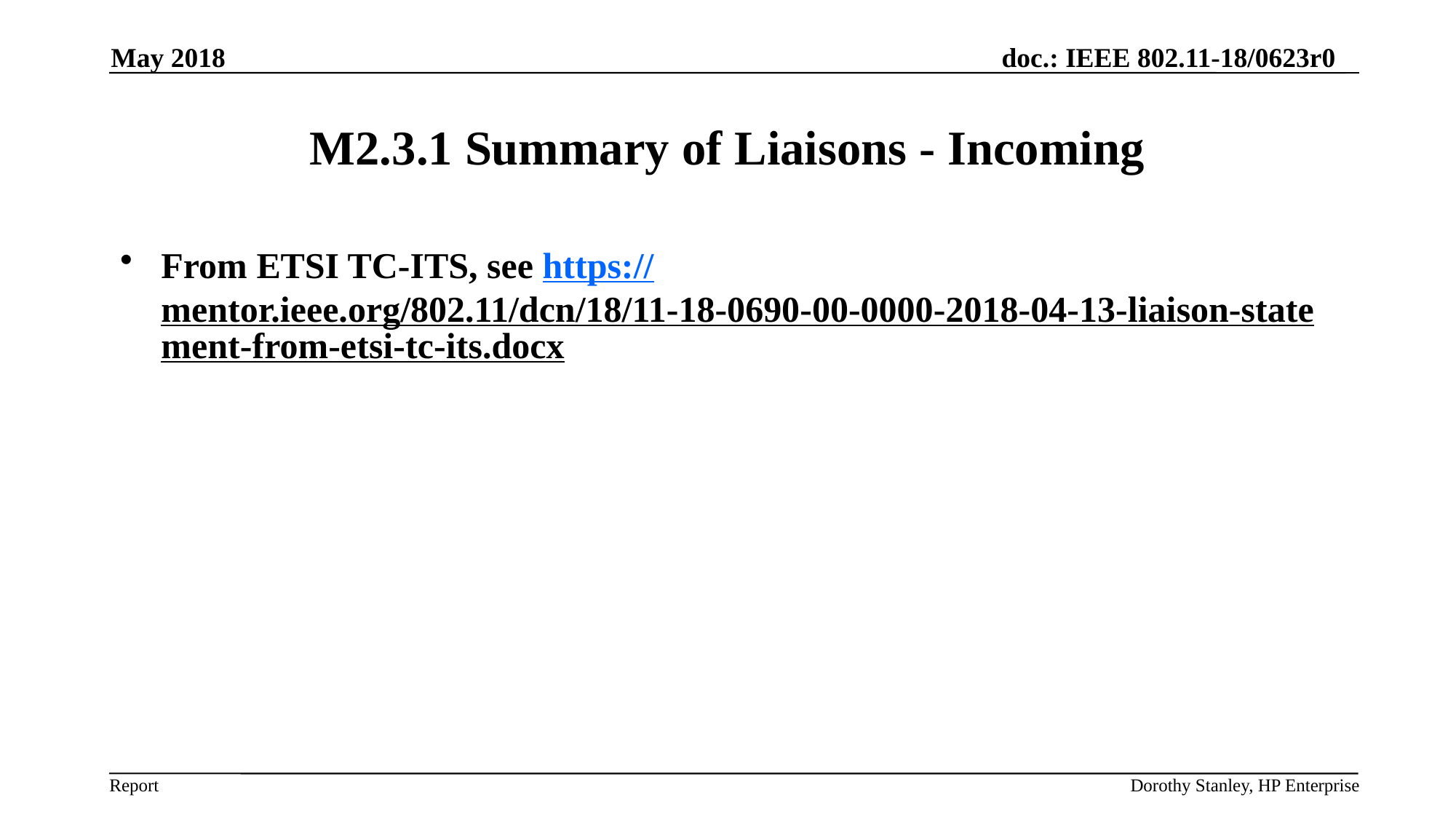

May 2018
# M2.3.1 Summary of Liaisons - Incoming
From ETSI TC-ITS, see https://mentor.ieee.org/802.11/dcn/18/11-18-0690-00-0000-2018-04-13-liaison-statement-from-etsi-tc-its.docx

Dorothy Stanley, HP Enterprise